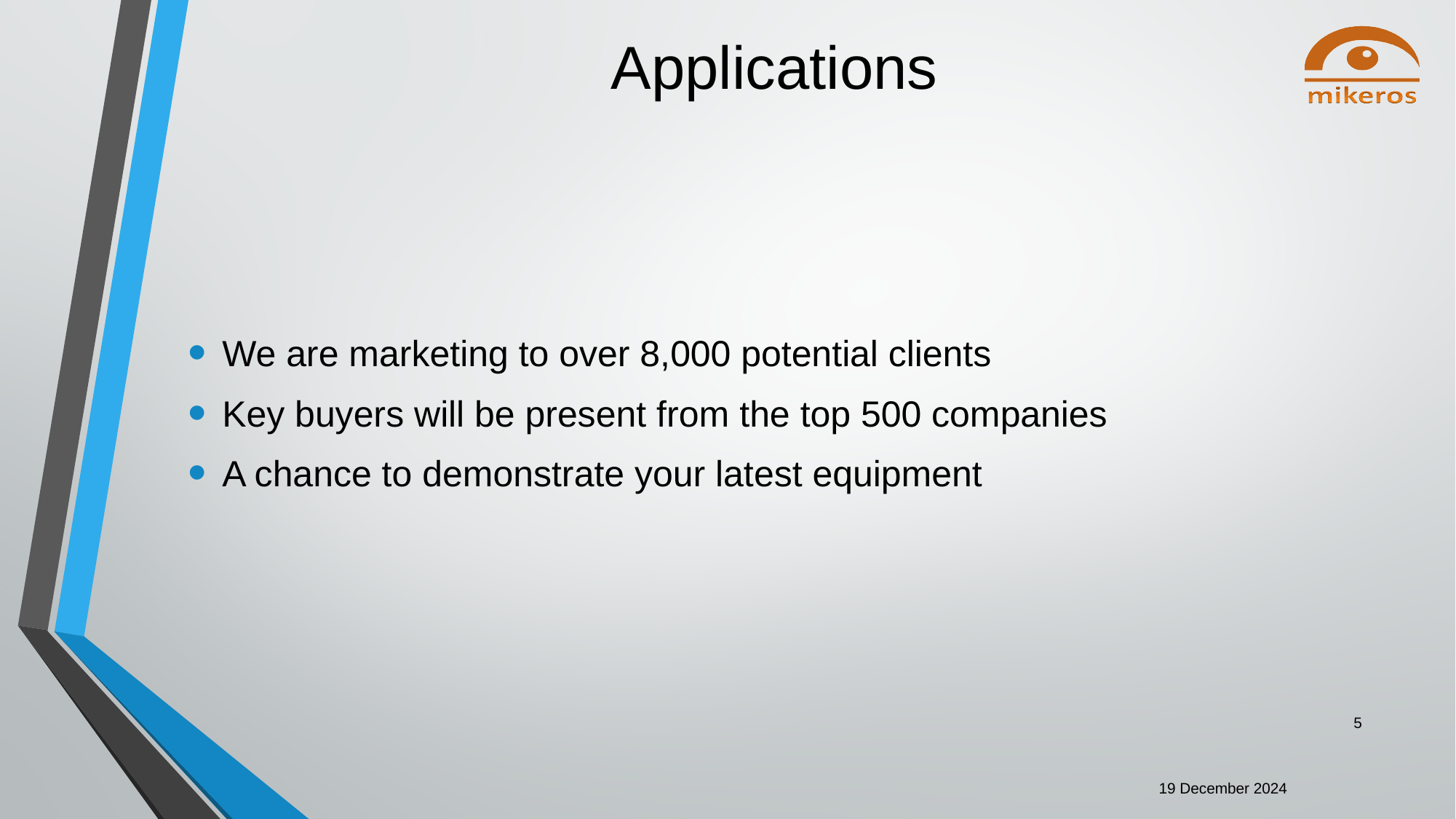

# Applications
We are marketing to over 8,000 potential clients
Key buyers will be present from the top 500 companies
A chance to demonstrate your latest equipment
5
19 December 2024